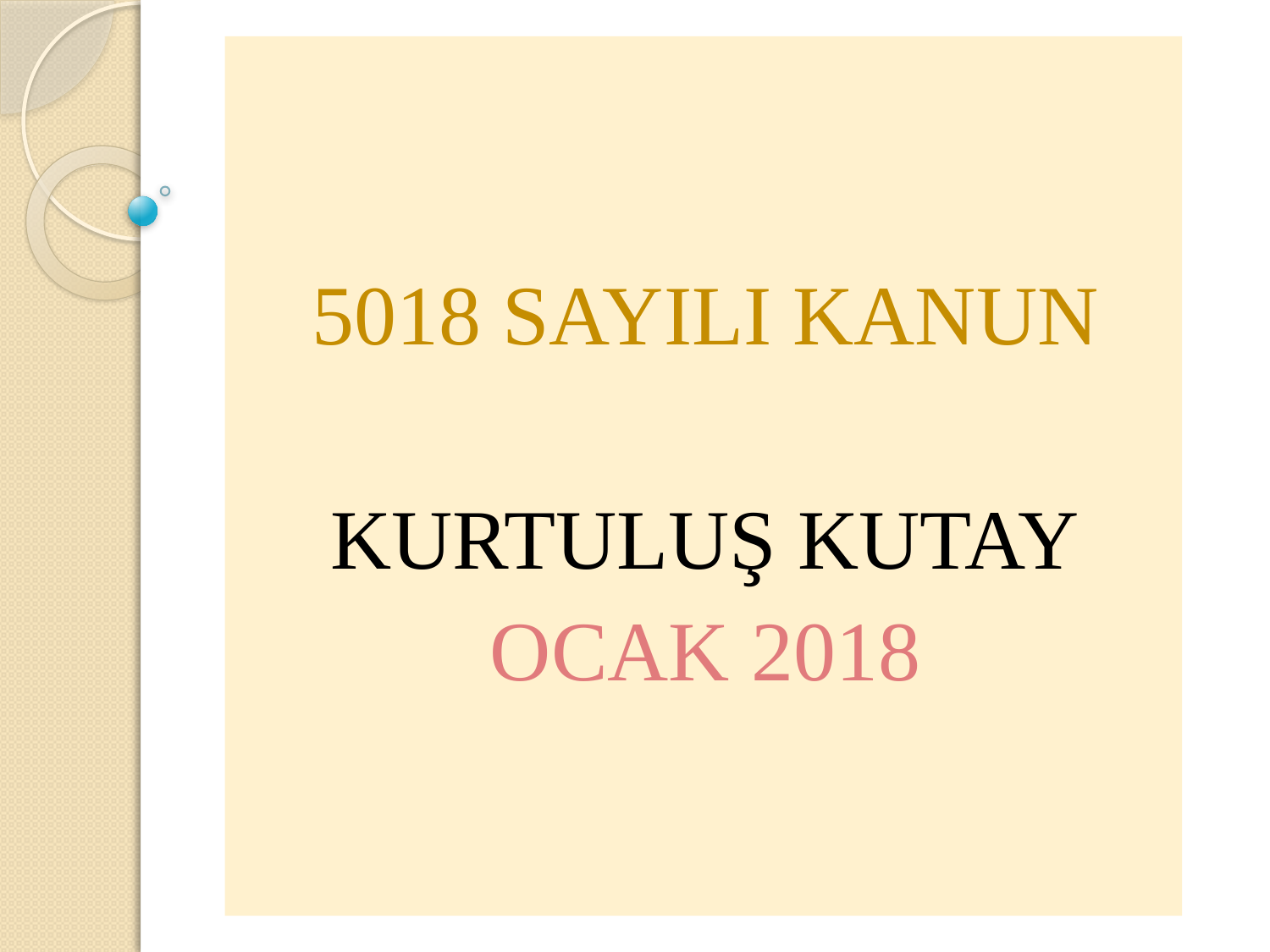

5018 SAYILI KANUN

KURTULUŞ KUTAY
OCAK 2018